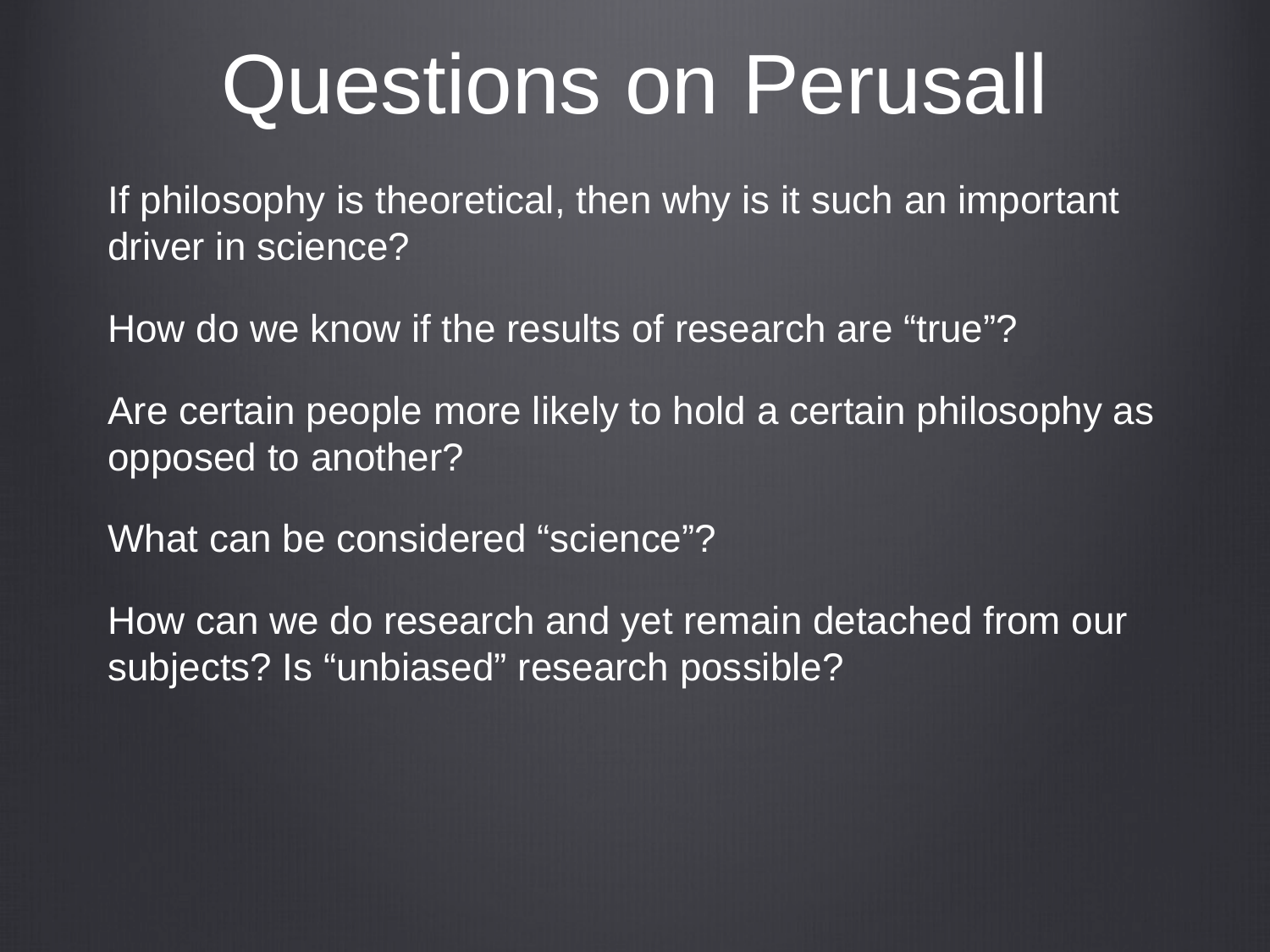

# Questions on Perusall
If philosophy is theoretical, then why is it such an important driver in science?
How do we know if the results of research are “true”?
Are certain people more likely to hold a certain philosophy as opposed to another?
What can be considered “science”?
How can we do research and yet remain detached from our subjects? Is “unbiased” research possible?